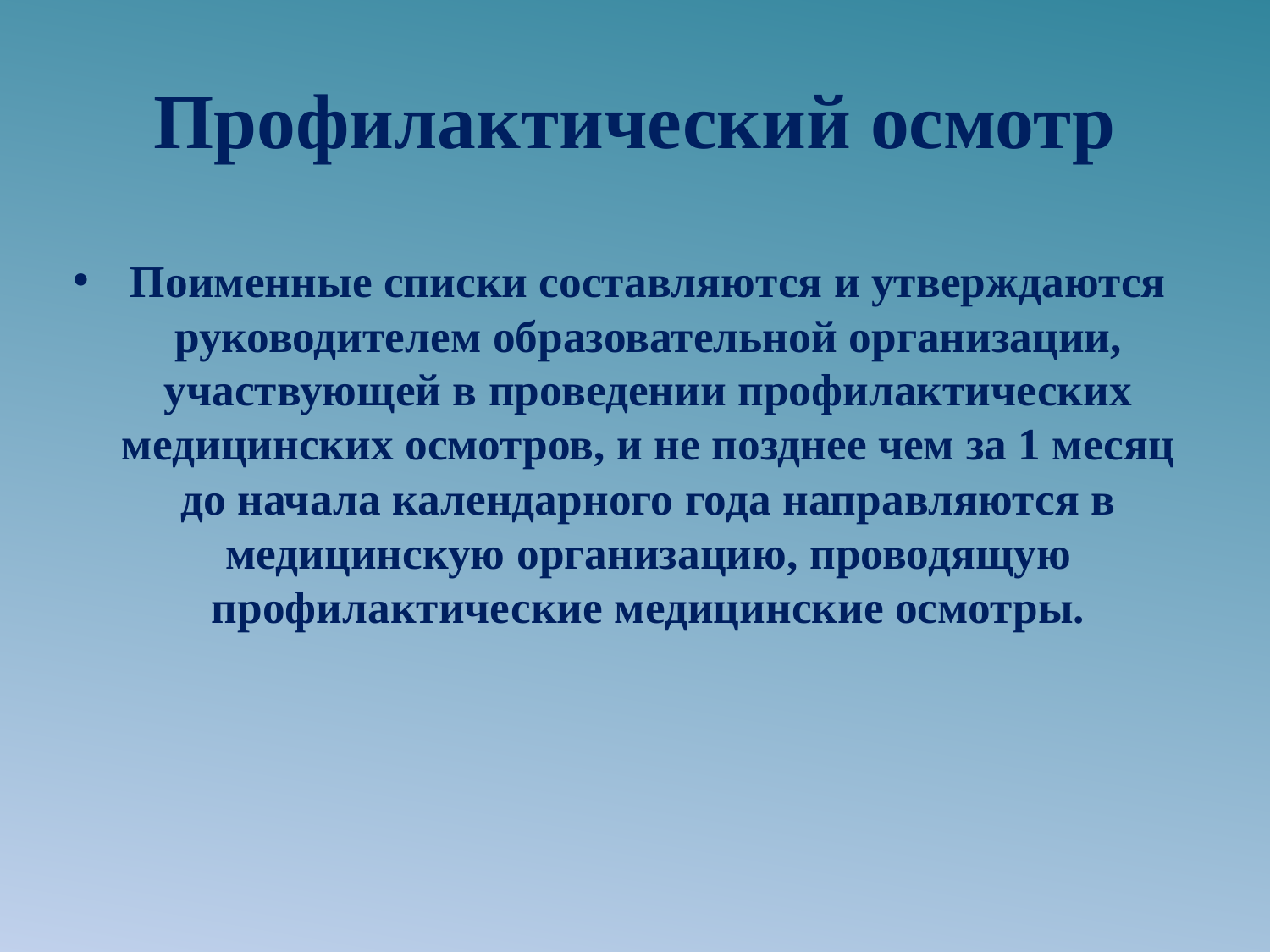

# Профилактический осмотр

Поименные списки составляются и утверждаются руководителем образовательной организации, участвующей в проведении профилактических медицинских осмотров, и не позднее чем за 1 месяц до начала календарного года направляются в медицинскую организацию, проводящую профилактические медицинские осмотры.